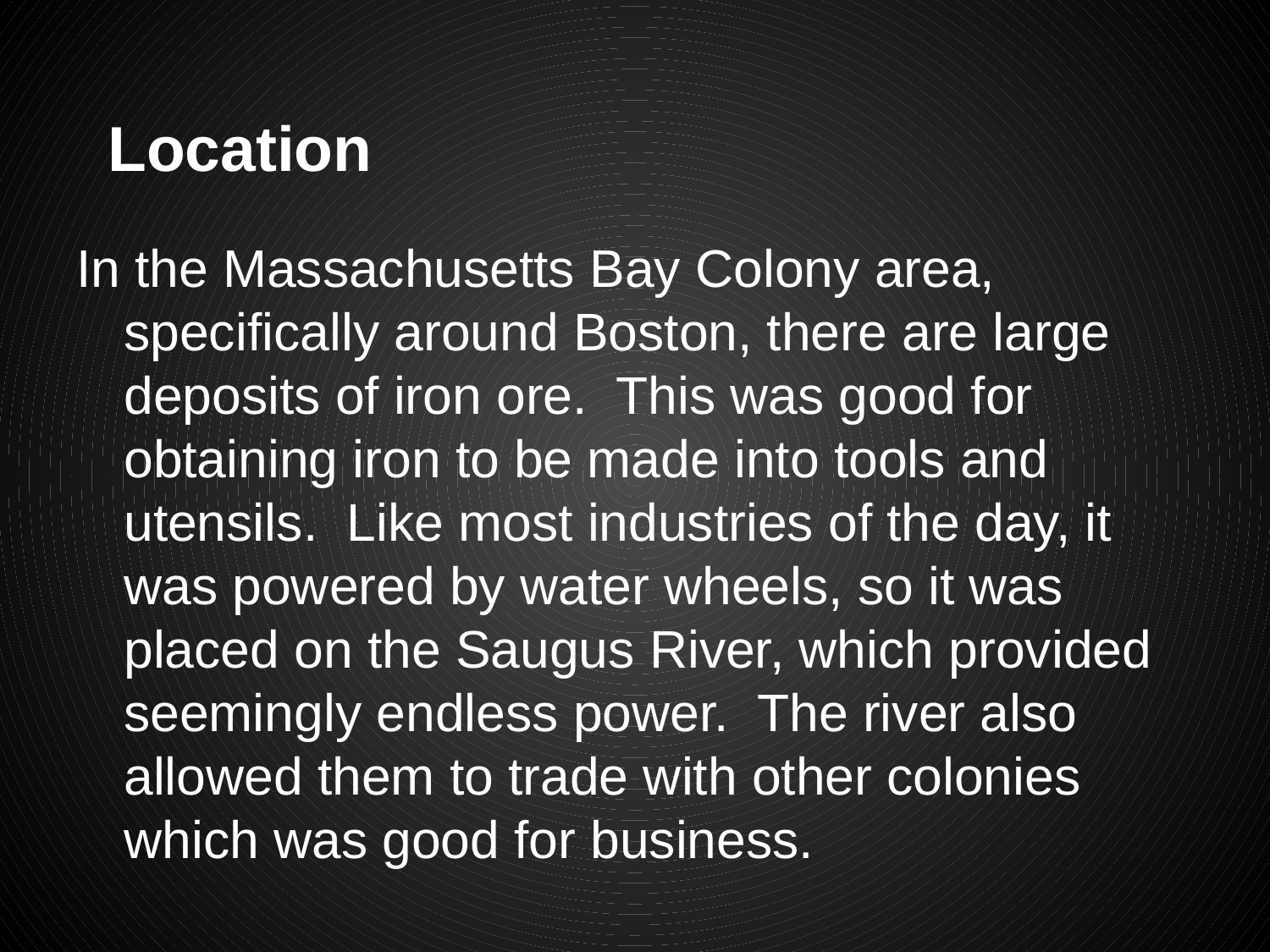

# Location
In the Massachusetts Bay Colony area, specifically around Boston, there are large deposits of iron ore.  This was good for obtaining iron to be made into tools and utensils.  Like most industries of the day, it was powered by water wheels, so it was placed on the Saugus River, which provided seemingly endless power.  The river also allowed them to trade with other colonies which was good for business.